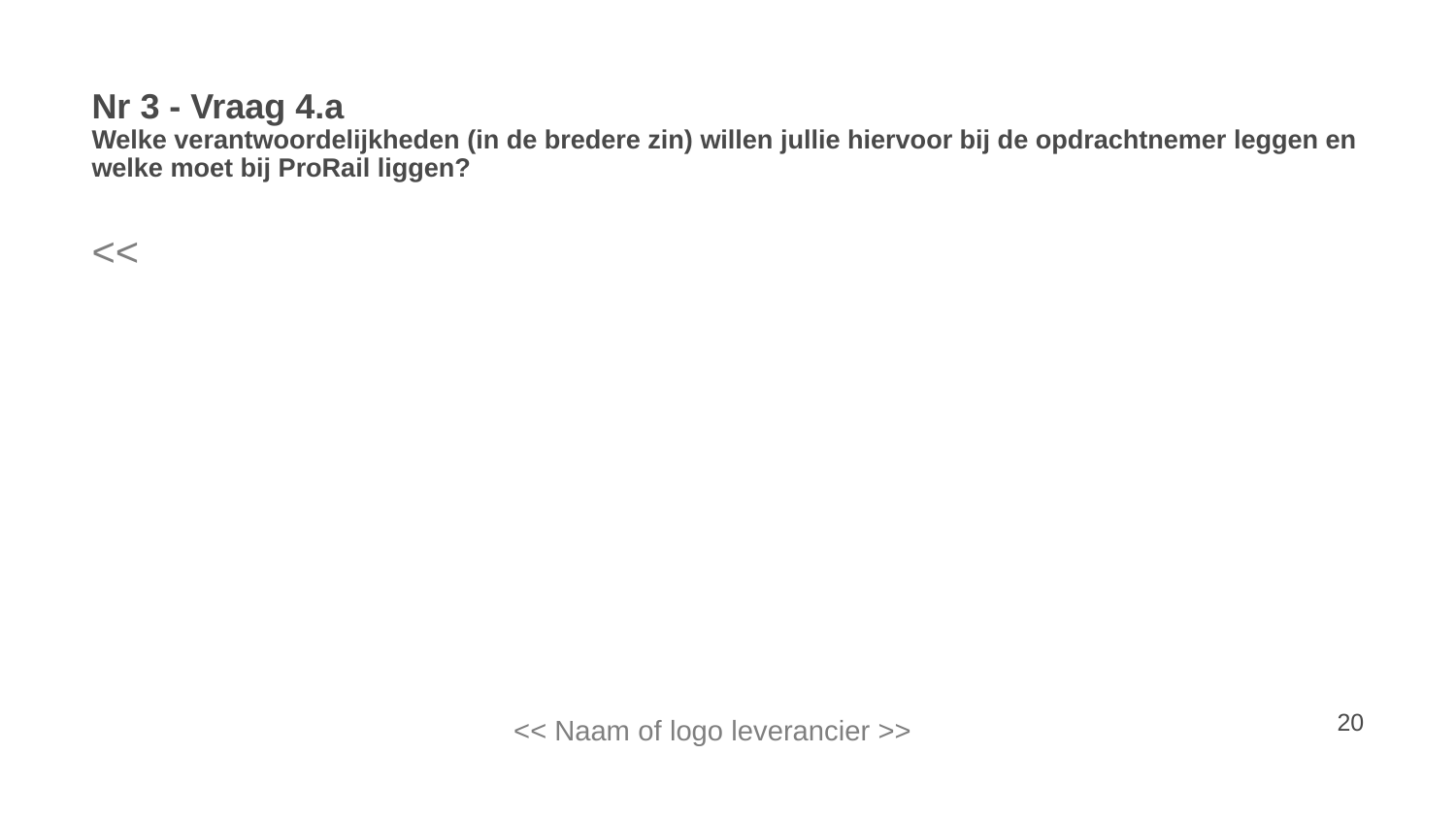

# Nr 3 - Vraag 4.a Welke verantwoordelijkheden (in de bredere zin) willen jullie hiervoor bij de opdrachtnemer leggen en welke moet bij ProRail liggen?
<<
<< Naam of logo leverancier >>